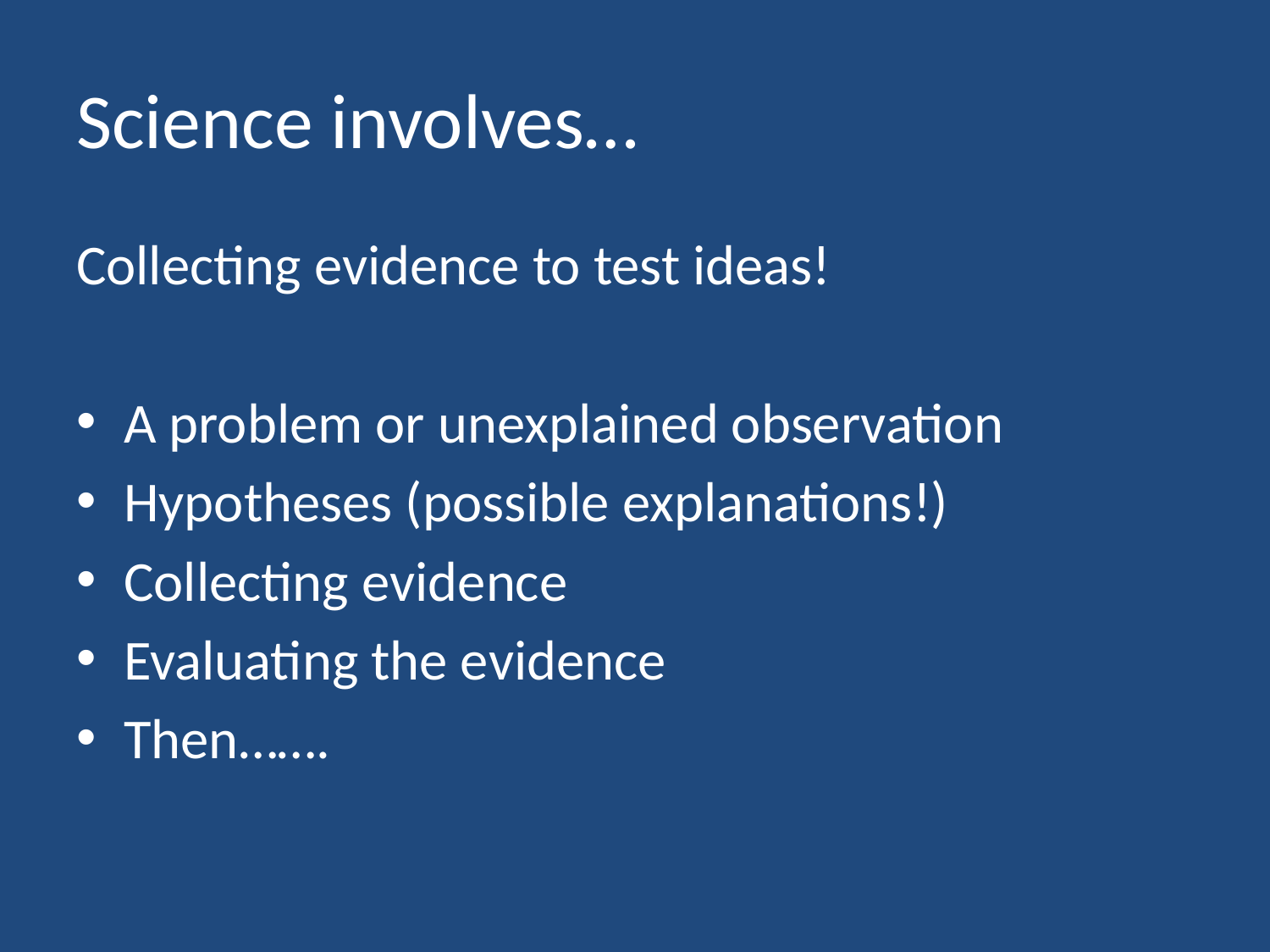

# Science involves…
Collecting evidence to test ideas!

A problem or unexplained observation
Hypotheses (possible explanations!)
Collecting evidence
Evaluating the evidence
Then…….